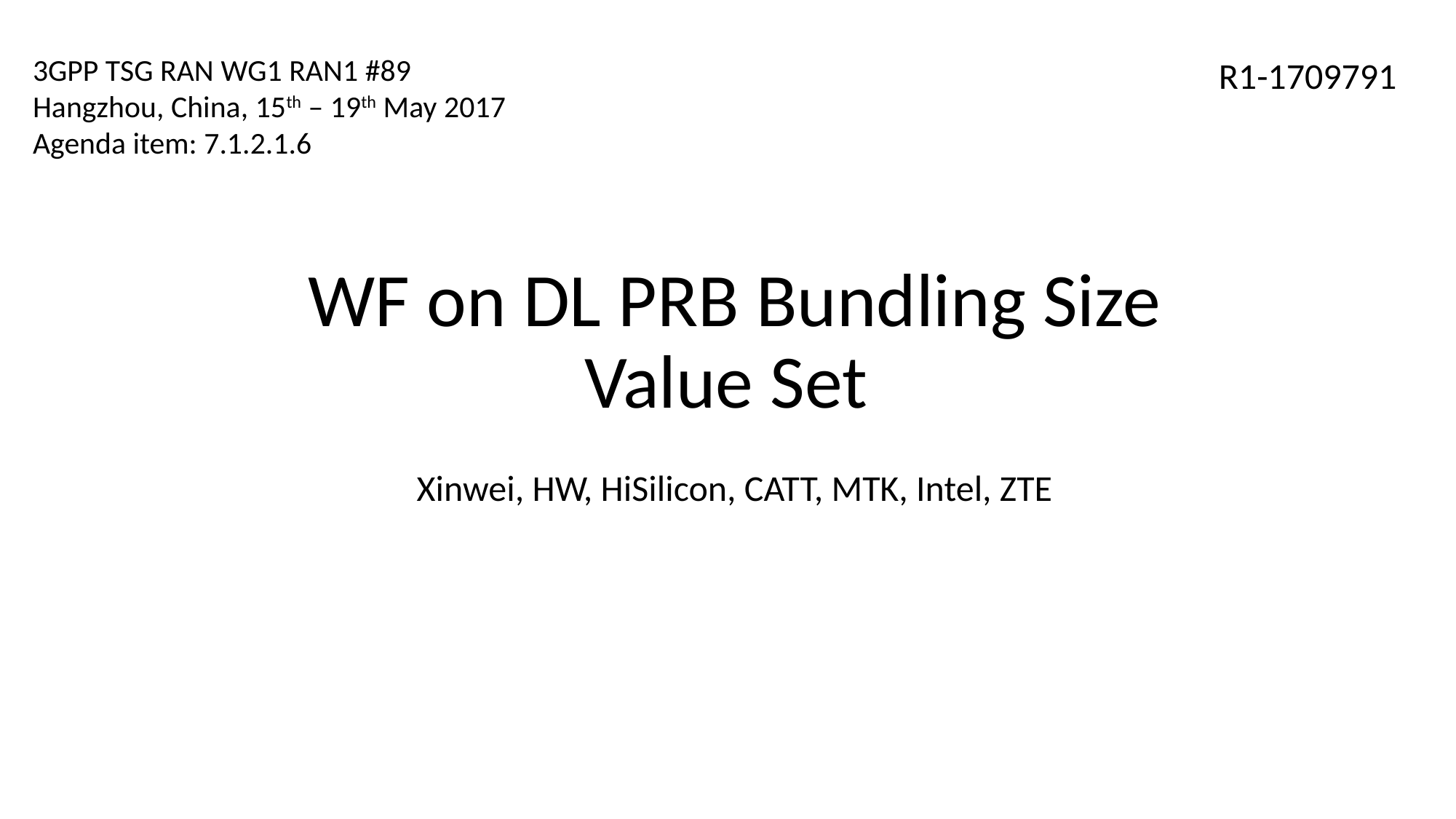

3GPP TSG RAN WG1 RAN1 #89
Hangzhou, China, 15th – 19th May 2017
Agenda item: 7.1.2.1.6
R1-1709791
WF on DL PRB Bundling Size Value Set
Xinwei, HW, HiSilicon, CATT, MTK, Intel, ZTE